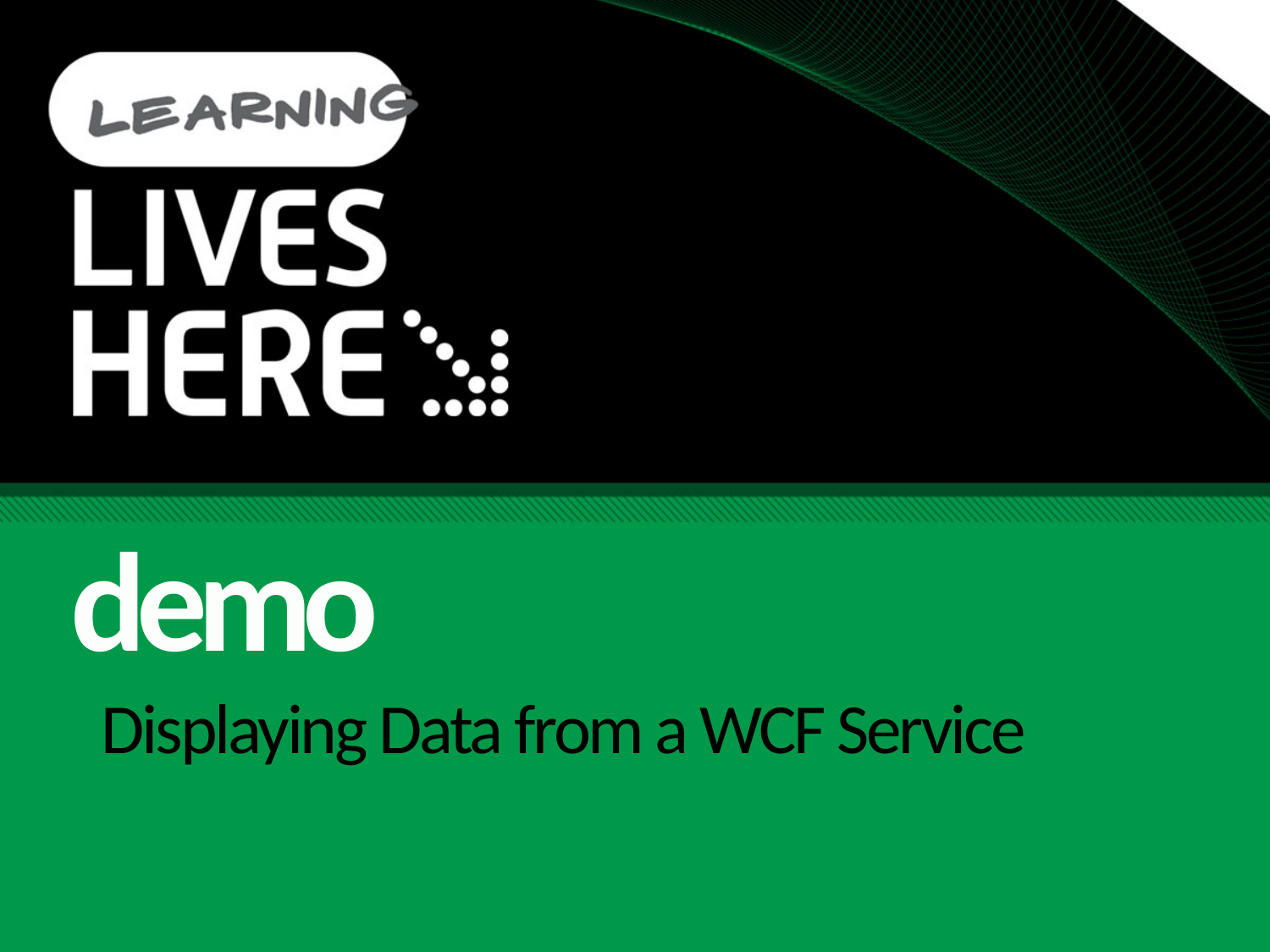

demo
# Displaying Data from a WCF Service